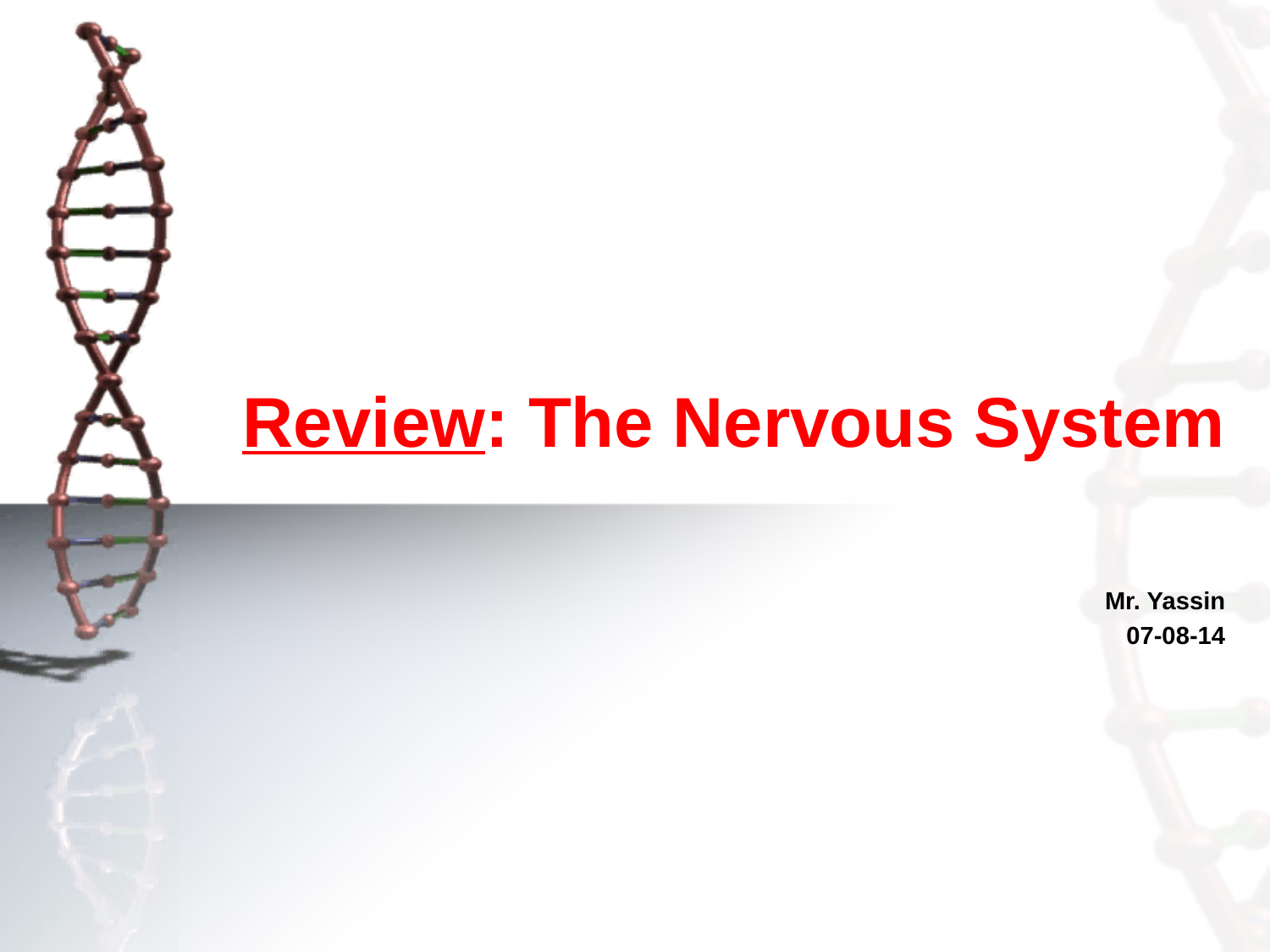

# Review: The Nervous System

Mr. Yassin
07-08-14